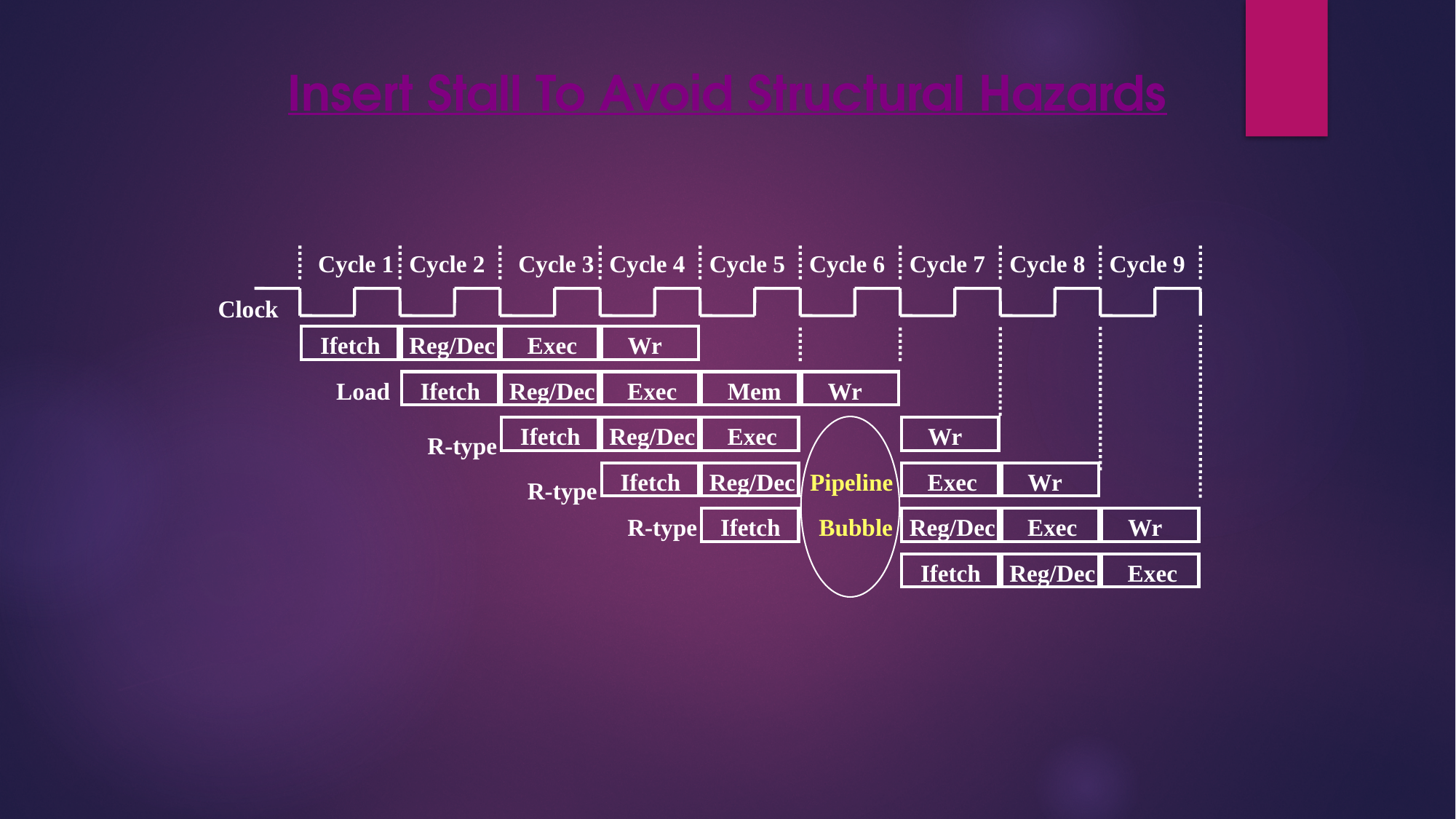

Insert Stall To Avoid Structural Hazards

Cycle 1
Cycle 2
Cycle 3
Cycle 4
Cycle 5
Cycle 6
Cycle 7
Cycle 8
Cycle 9

Clock
Ifetch

Reg/Dec

Exec

Wr

Ifetch

Reg/Dec

Exec

Mem

Wr

Load
Ifetch

Reg/Dec

Exec

Wr

R-type
Ifetch

Reg/Dec

Pipeline
Exec

Wr

R-type
Ifetch

Bubble
Reg/Dec

Exec

R-type
Wr

Ifetch

Reg/Dec

Exec